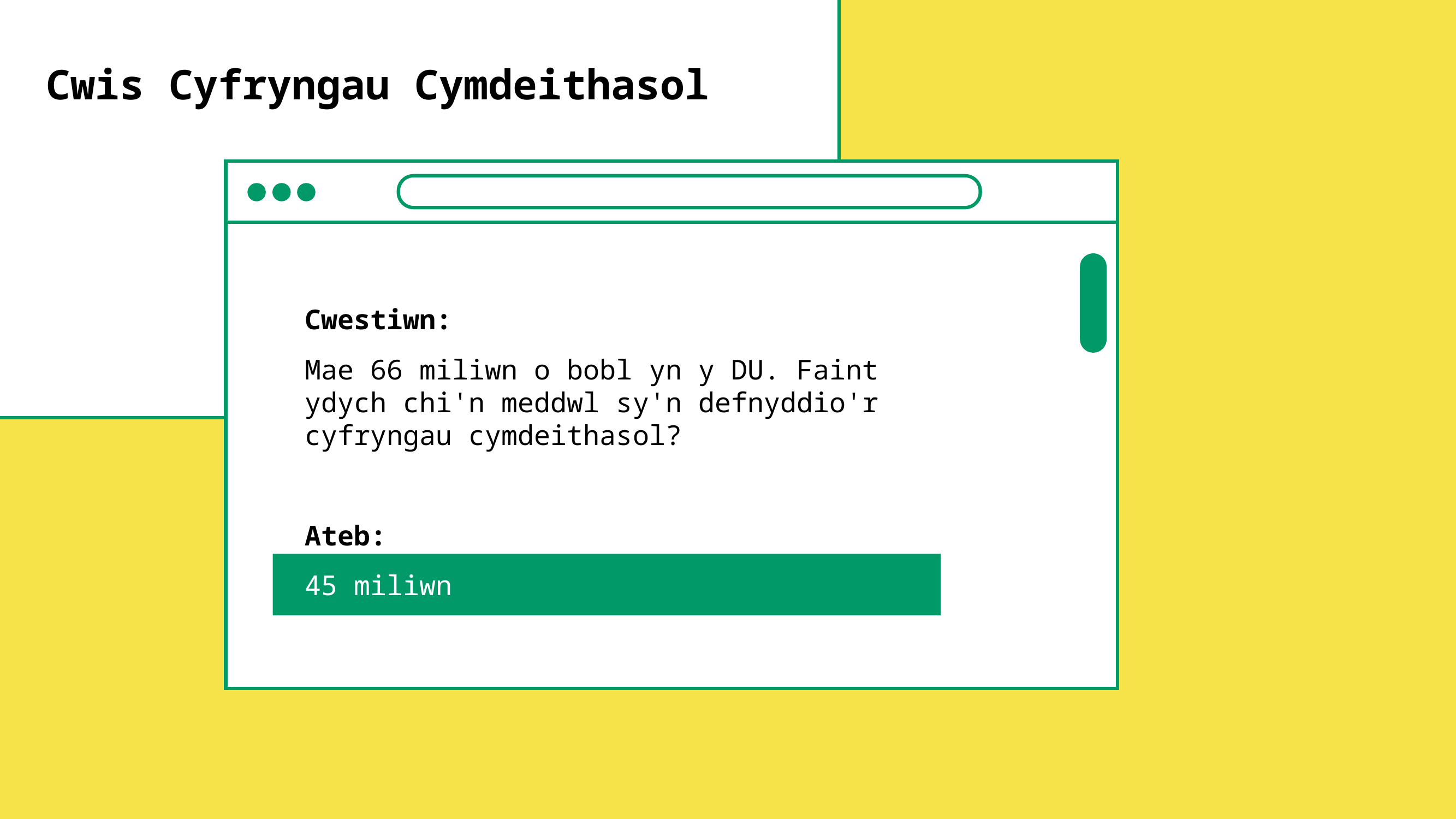

Cwis Cyfryngau Cymdeithasol

Cwestiwn:
Mae 66 miliwn o bobl yn y DU. Faint ydych chi'n meddwl sy'n defnyddio'r cyfryngau cymdeithasol?
Ateb:
45 miliwn